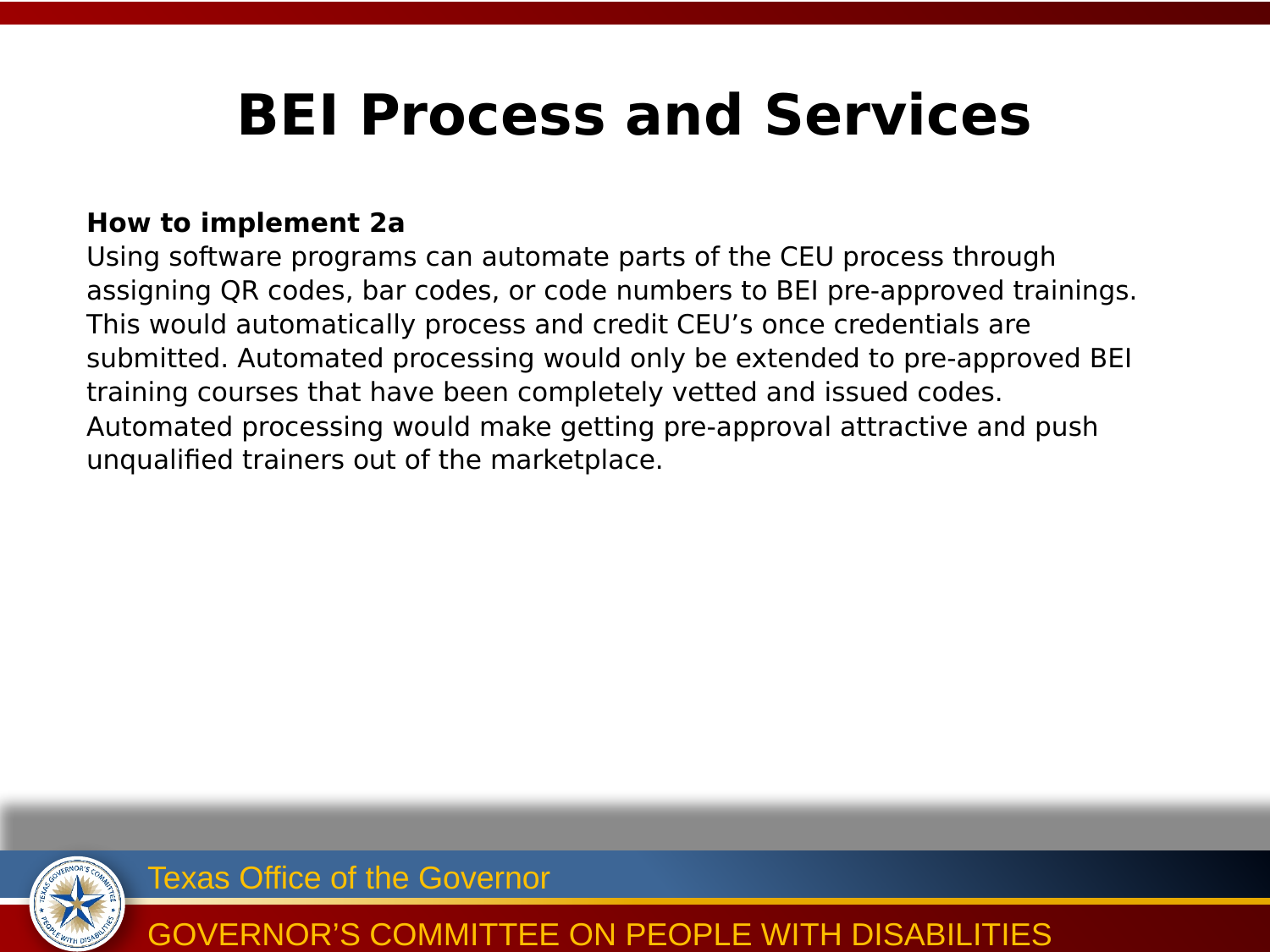

# BEI Process and Services
How to implement 2a
Using software programs can automate parts of the CEU process through assigning QR codes, bar codes, or code numbers to BEI pre-approved trainings. This would automatically process and credit CEU’s once credentials are submitted. Automated processing would only be extended to pre-approved BEI training courses that have been completely vetted and issued codes. Automated processing would make getting pre-approval attractive and push unqualified trainers out of the marketplace.